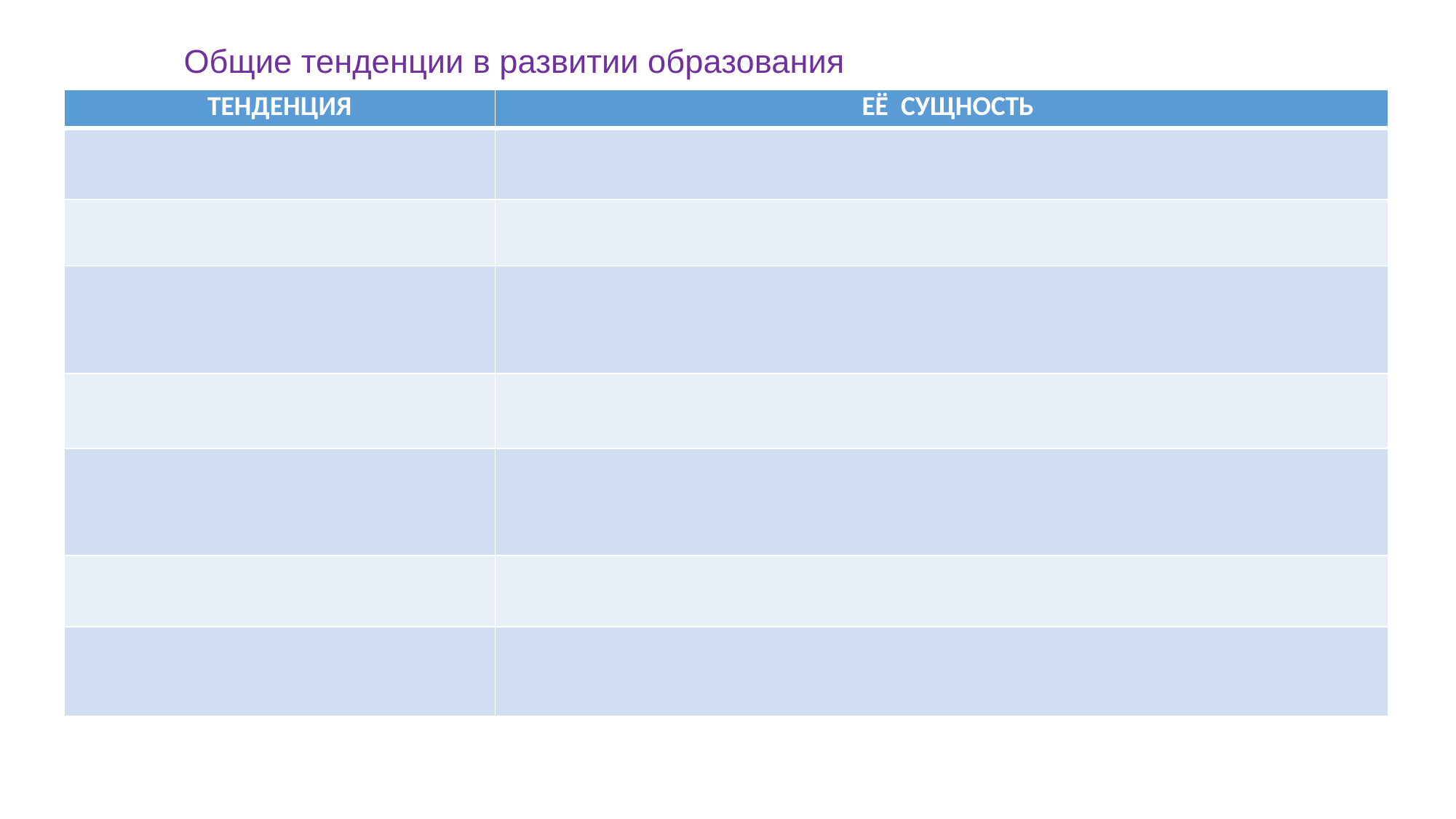

# Общие тенденции в развитии образования
| ТЕНДЕНЦИЯ | ЕЁ СУЩНОСТЬ |
| --- | --- |
|  |  |
|  |  |
|  |  |
|  |  |
|  |  |
|  |  |
|  |  |